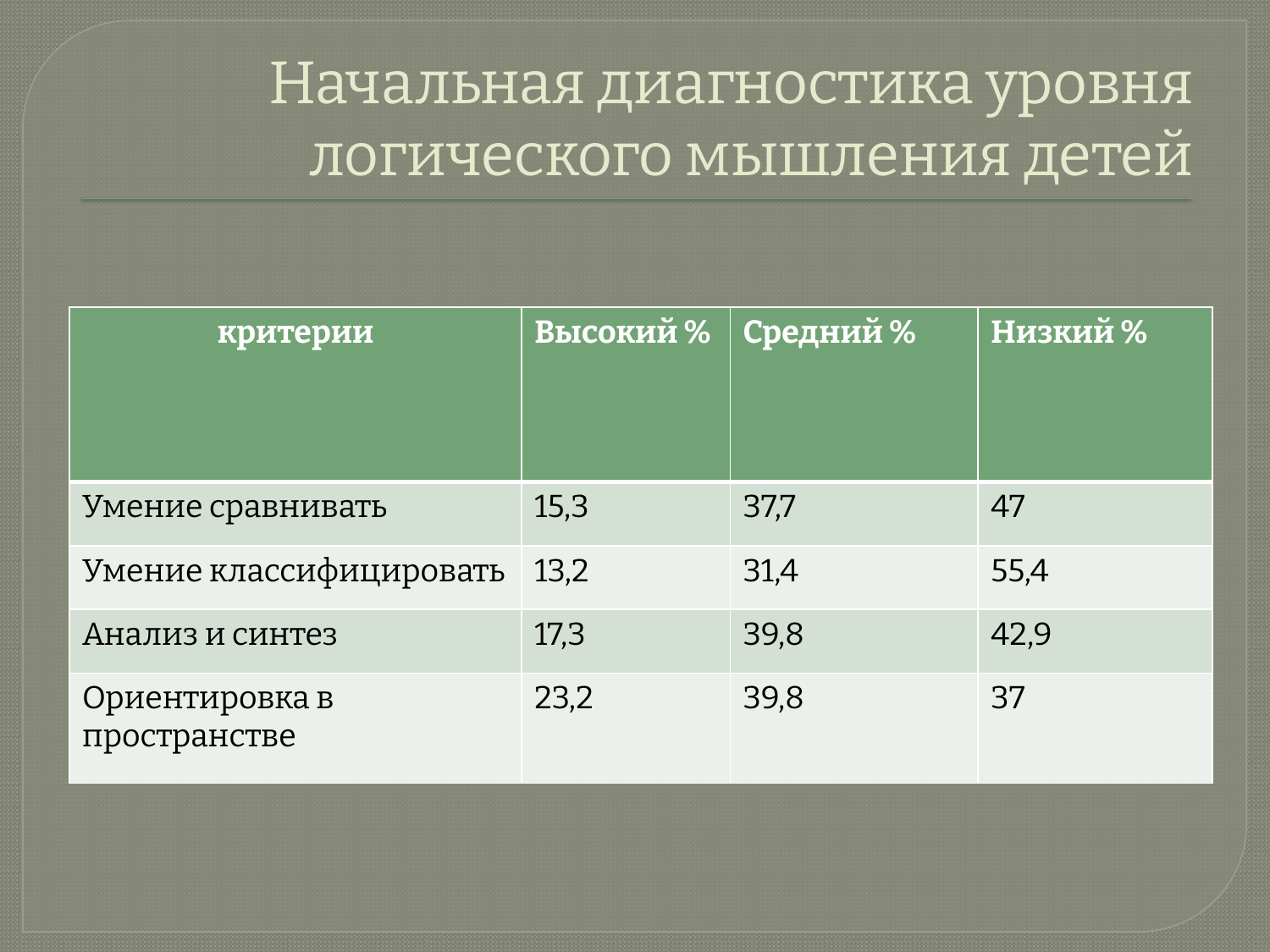

# Начальная диагностика уровня логического мышления детей
| критерии | Высокий % | Средний % | Низкий % |
| --- | --- | --- | --- |
| Умение сравнивать | 15,3 | 37,7 | 47 |
| Умение классифицировать | 13,2 | 31,4 | 55,4 |
| Анализ и синтез | 17,3 | 39,8 | 42,9 |
| Ориентировка в пространстве | 23,2 | 39,8 | 37 |